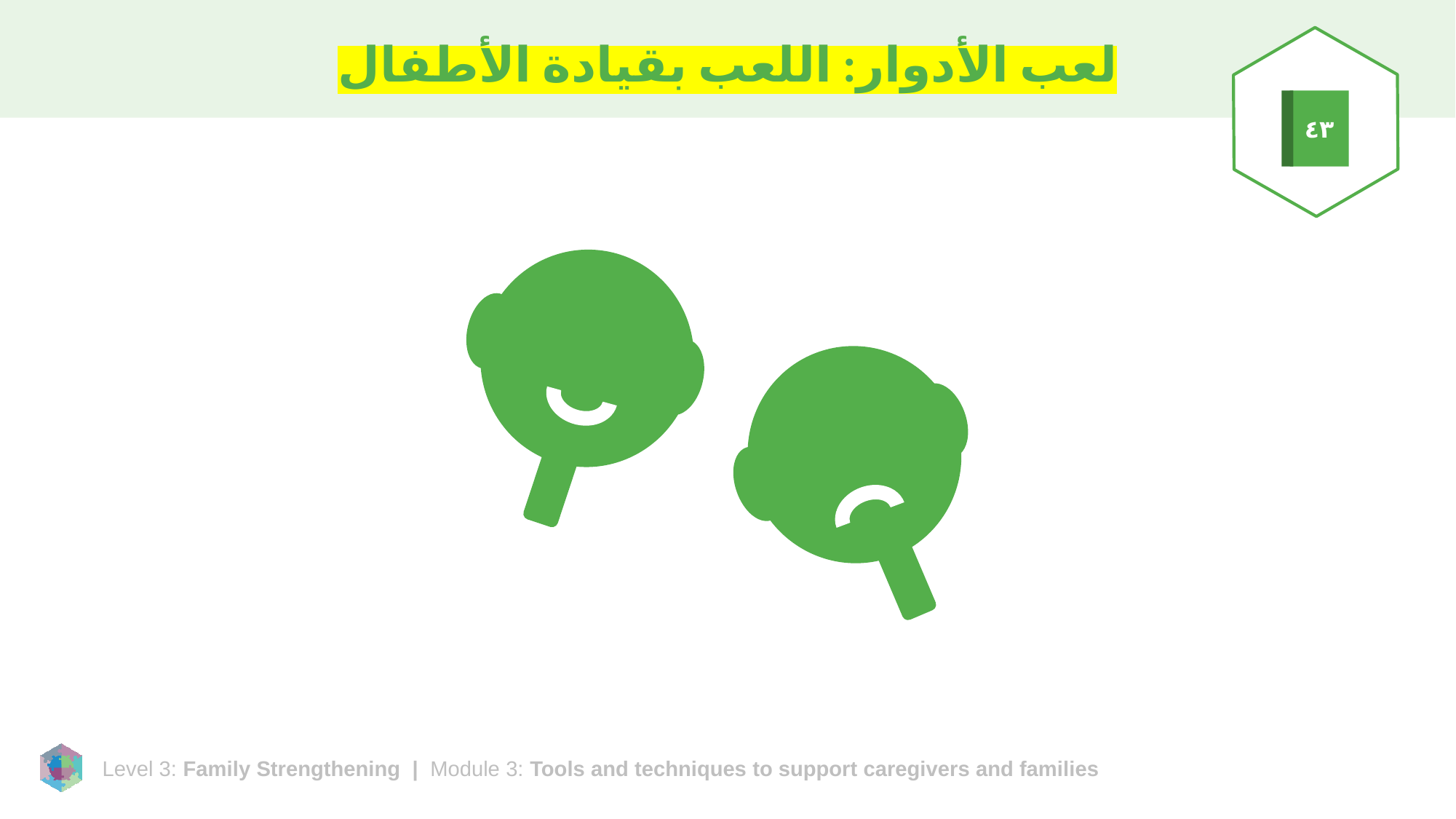

# لعب الأدوار: اللعب بقيادة الأطفال

٤٣